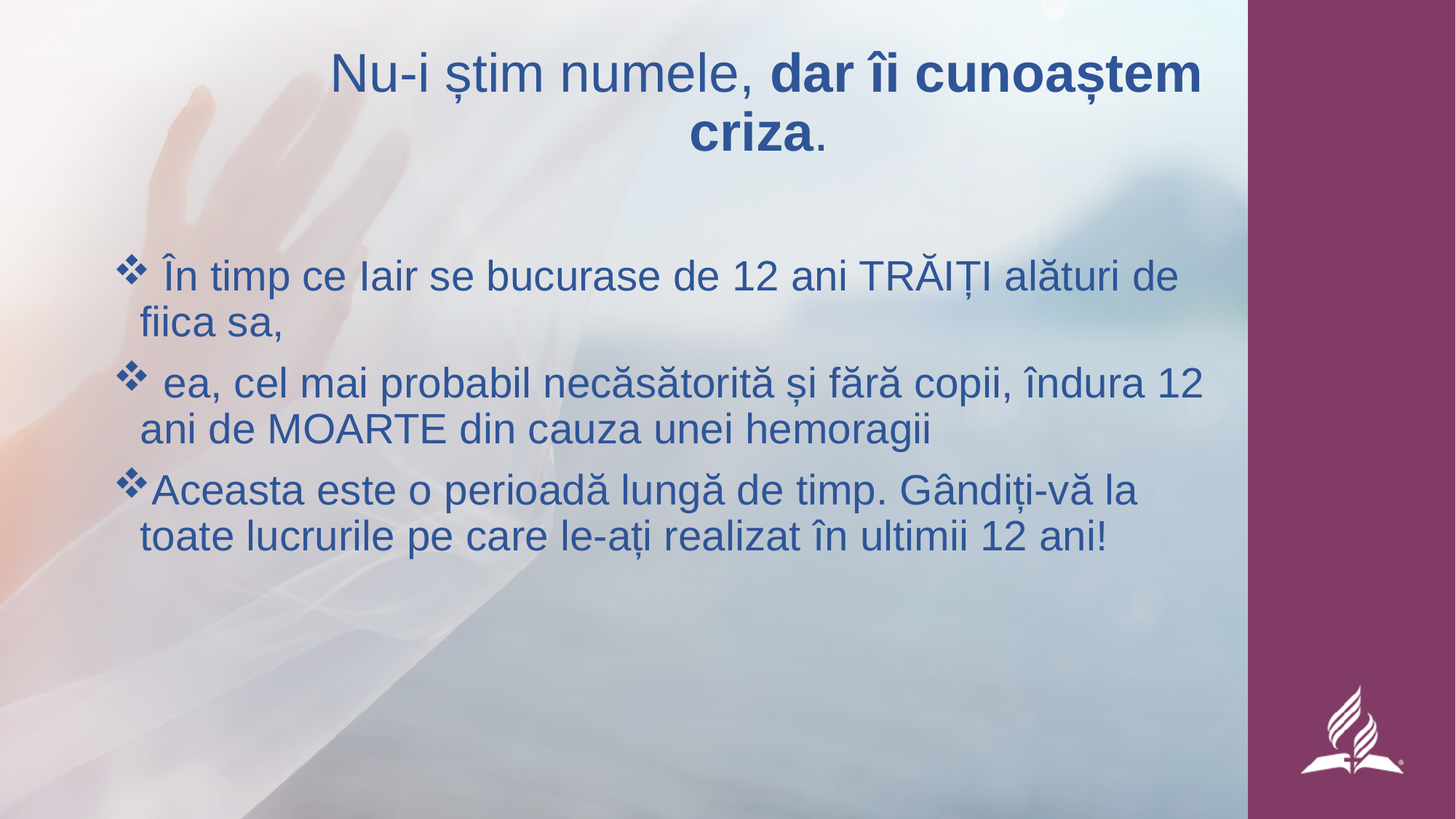

# Nu-i știm numele, dar îi cunoaștem criza.
 În timp ce Iair se bucurase de 12 ani TRĂIȚI alături de fiica sa,
 ea, cel mai probabil necăsătorită și fără copii, îndura 12 ani de MOARTE din cauza unei hemoragii
Aceasta este o perioadă lungă de timp. Gândiți-vă la toate lucrurile pe care le-ați realizat în ultimii 12 ani!